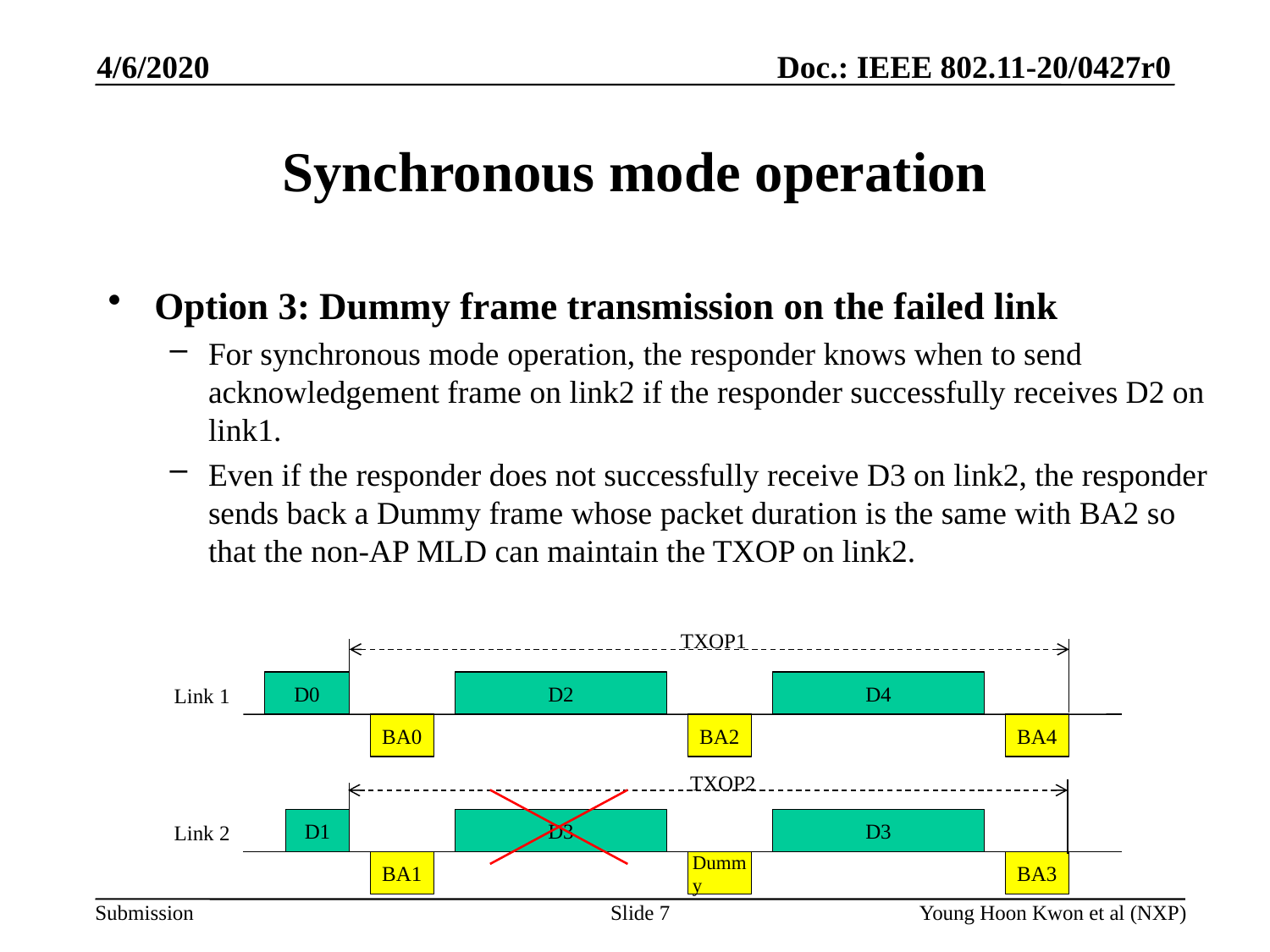

4/6/2020
# Synchronous mode operation
Option 3: Dummy frame transmission on the failed link
For synchronous mode operation, the responder knows when to send acknowledgement frame on link2 if the responder successfully receives D2 on link1.
Even if the responder does not successfully receive D3 on link2, the responder sends back a Dummy frame whose packet duration is the same with BA2 so that the non-AP MLD can maintain the TXOP on link2.
TXOP1
D0
D2
D4
Link 1
BA2
BA4
BA0
TXOP2
D3
D3
D1
Link 2
Dummy
BA3
BA1
Slide 7
Young Hoon Kwon et al (NXP)